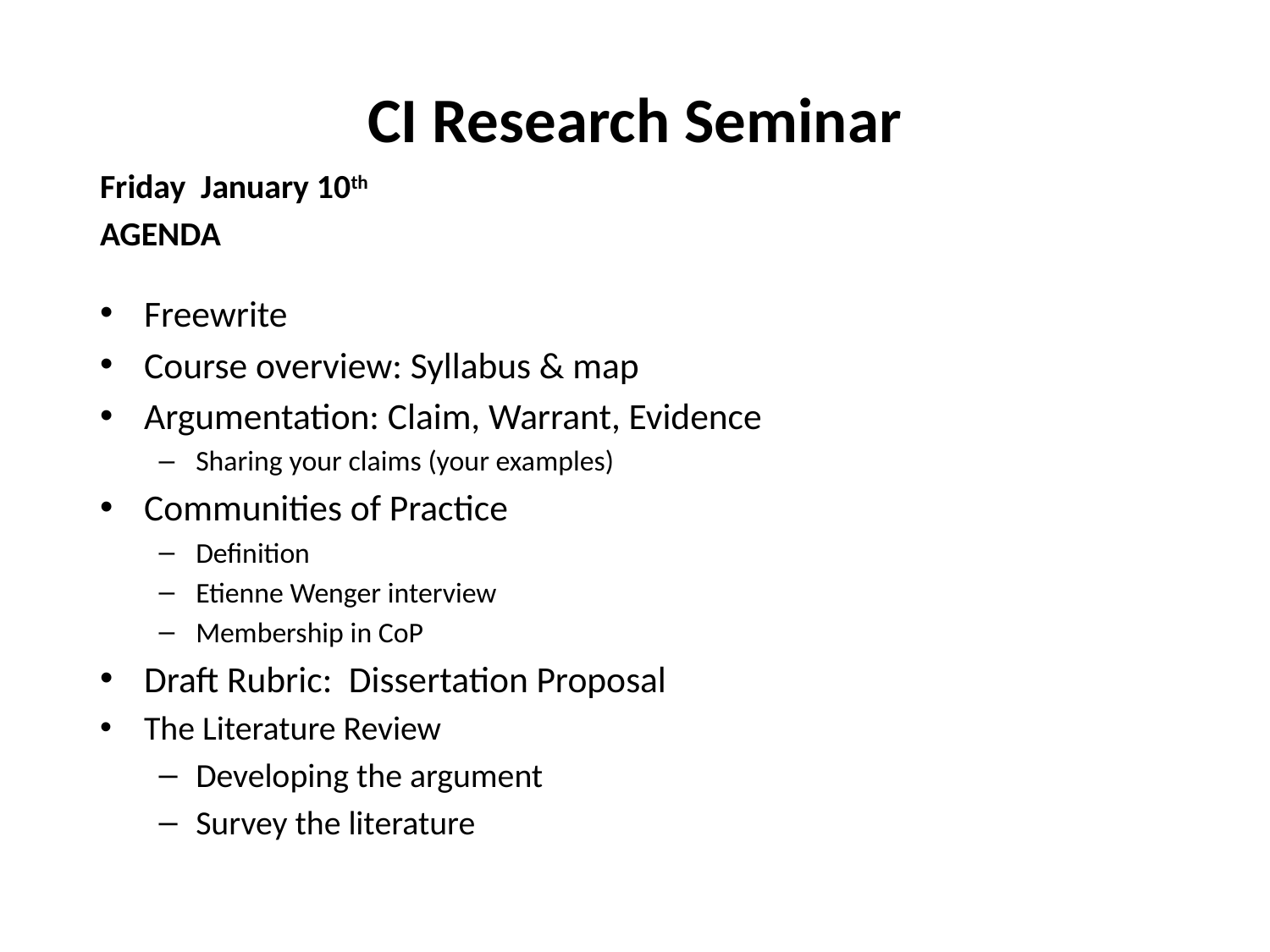

# CI Research Seminar
Friday  January 10th
AGENDA

Freewrite
Course overview: Syllabus & map
Argumentation: Claim, Warrant, Evidence
Sharing your claims (your examples)
Communities of Practice
Definition
Etienne Wenger interview
Membership in CoP
Draft Rubric:  Dissertation Proposal
The Literature Review
Developing the argument
Survey the literature